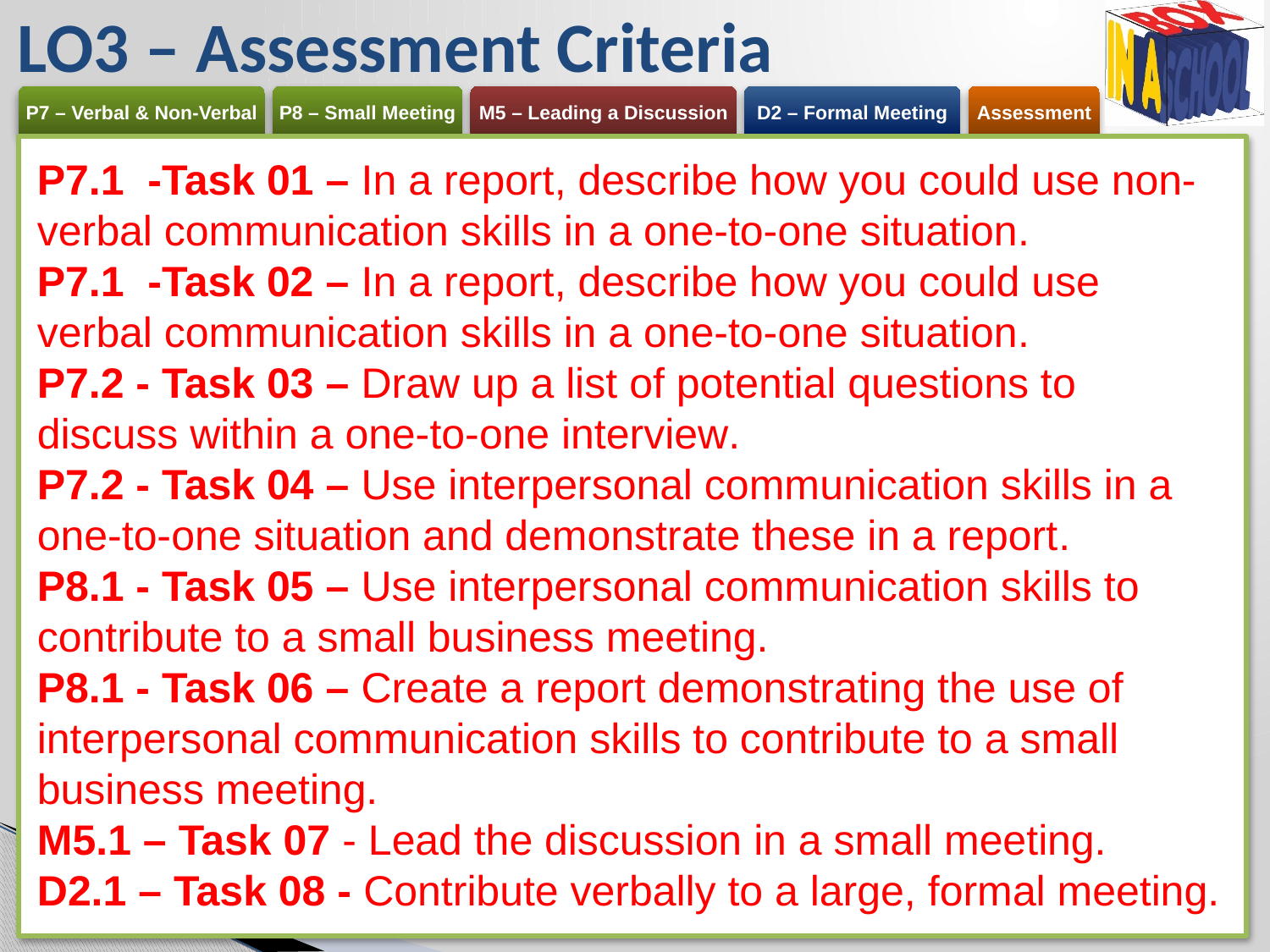

# LO3 – Assessment Criteria
P7.1  -Task 01 – In a report, describe how you could use non-verbal communication skills in a one-to-one situation.
P7.1  -Task 02 – In a report, describe how you could use verbal communication skills in a one-to-one situation.
P7.2 - Task 03 – Draw up a list of potential questions to discuss within a one-to-one interview.
P7.2 - Task 04 – Use interpersonal communication skills in a one-to-one situation and demonstrate these in a report.
P8.1 - Task 05 – Use interpersonal communication skills to contribute to a small business meeting.
P8.1 - Task 06 – Create a report demonstrating the use of interpersonal communication skills to contribute to a small business meeting.
M5.1 – Task 07 - Lead the discussion in a small meeting.
D2.1 – Task 08 - Contribute verbally to a large, formal meeting.